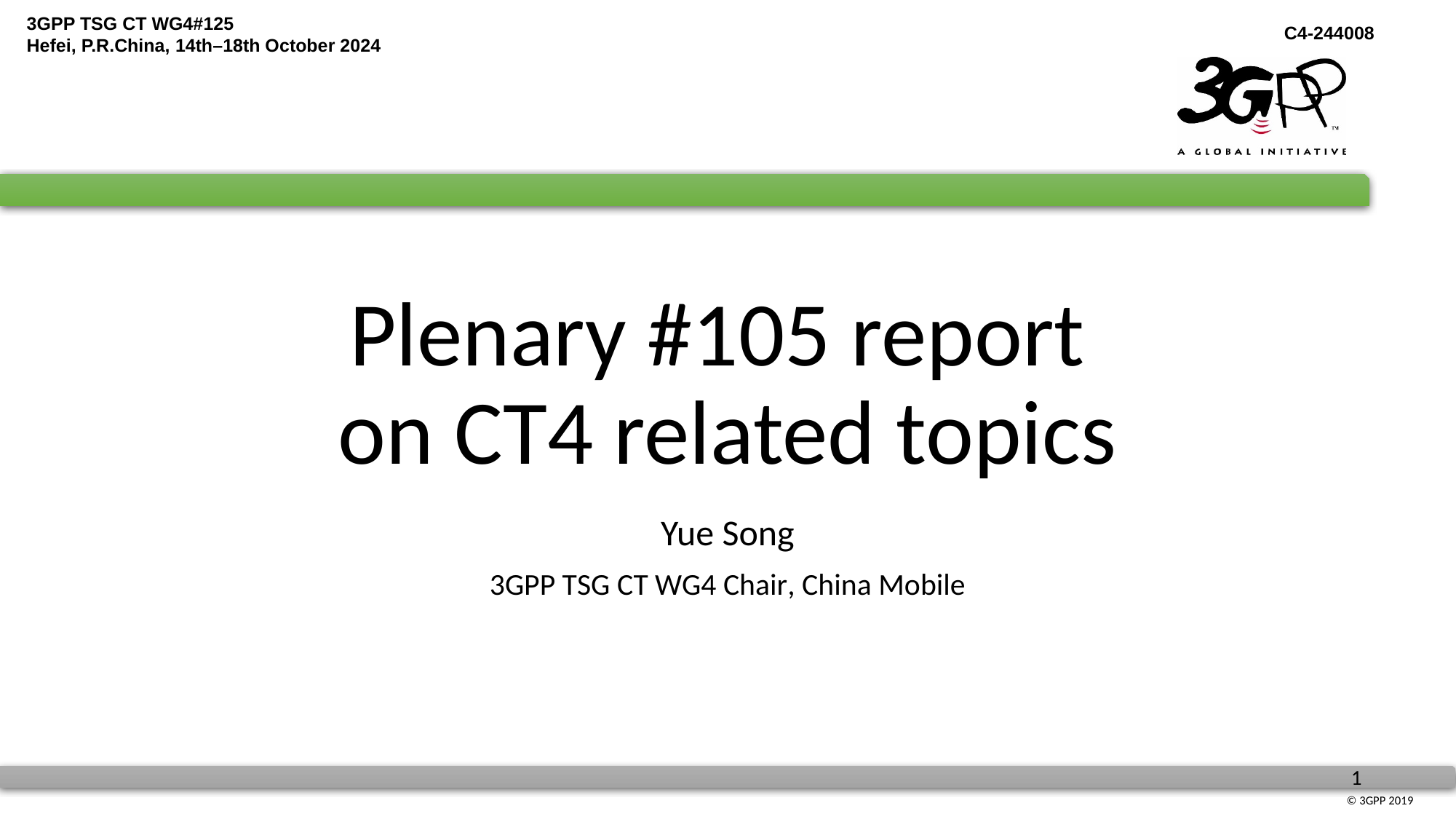

# Plenary #105 report on CT4 related topics
Yue Song
3GPP TSG CT WG4 Chair, China Mobile